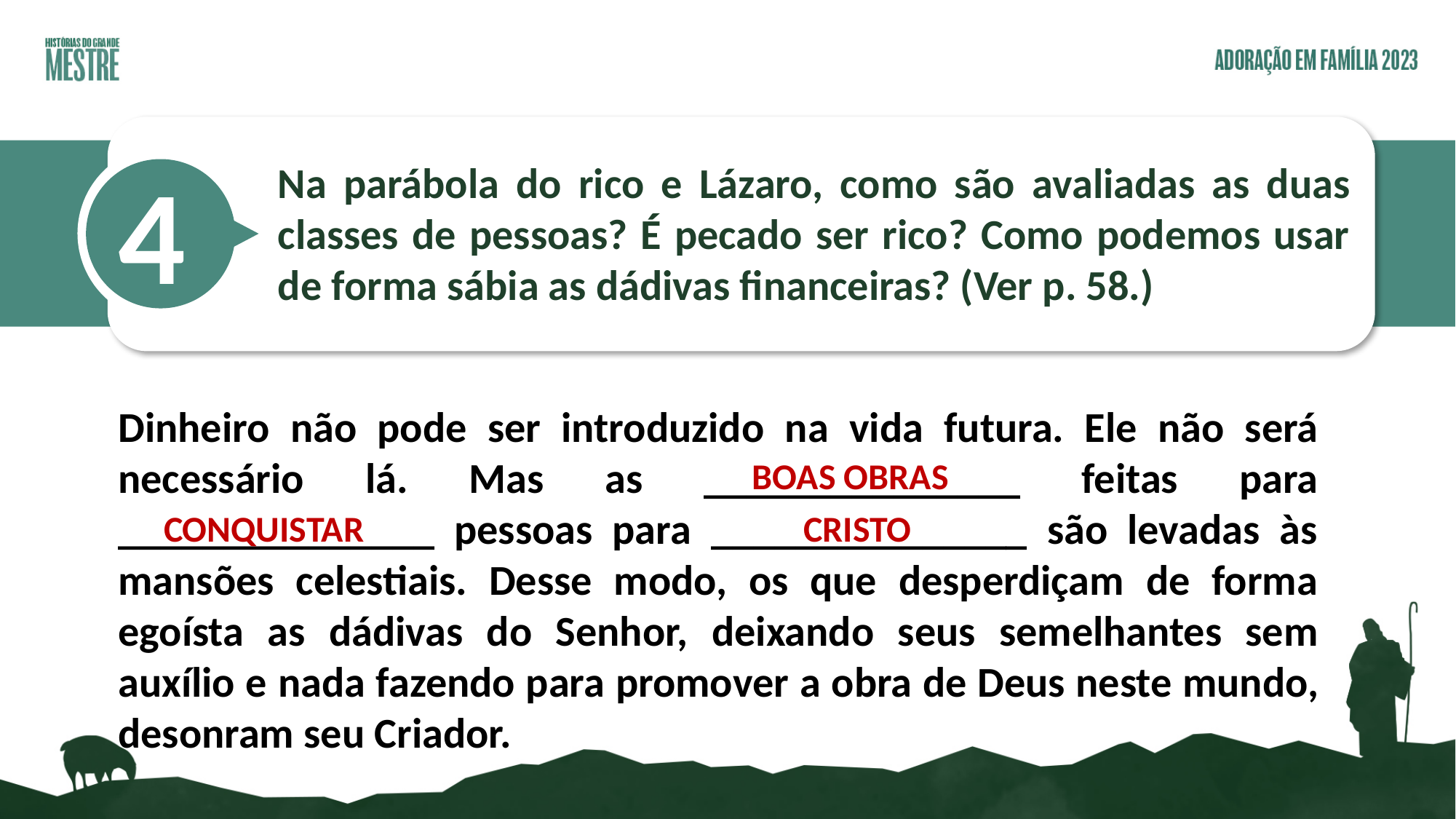

4
Na parábola do rico e Lázaro, como são avaliadas as duas classes de pessoas? É pecado ser rico? Como podemos usar de forma sábia as dádivas financeiras? (Ver p. 58.)
Dinheiro não pode ser introduzido na vida futura. Ele não será necessário lá. Mas as _______________ feitas para _______________ pessoas para _______________ são levadas às mansões celestiais. Desse modo, os que desperdiçam de forma egoísta as dádivas do Senhor, deixando seus semelhantes sem auxílio e nada fazendo para promover a obra de Deus neste mundo, desonram seu Criador.
BOAS OBRAS
CRISTO
CONQUISTAR